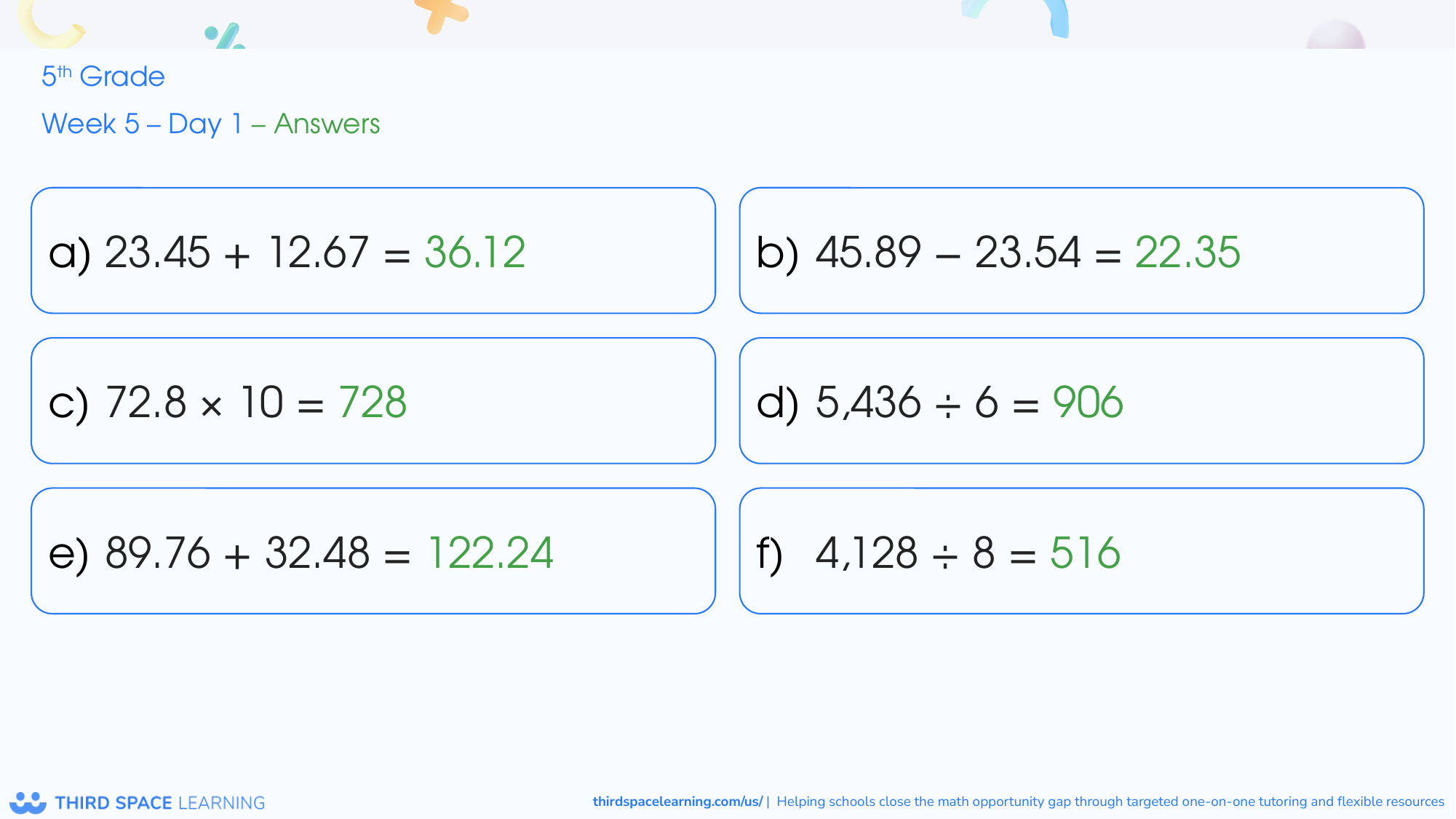

5th Grade
Week 5 – Day 1 – Answers
23.45 + 12.67 = 36.12
45.89 − 23.54 = 22.35
72.8 × 10 = 728
5,436 ÷ 6 = 906
89.76 + 32.48 = 122.24
4,128 ÷ 8 = 516